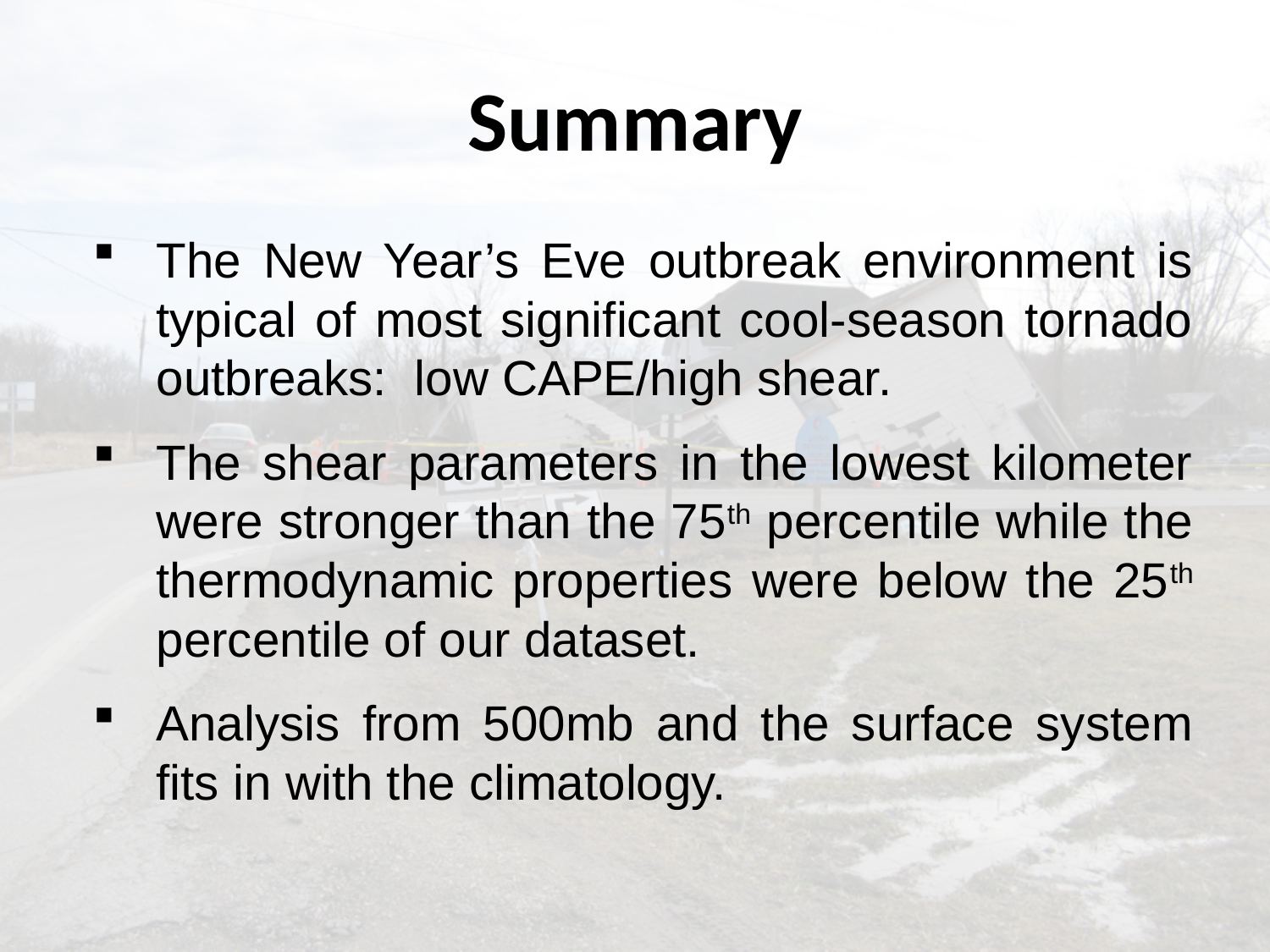

# Summary
The New Year’s Eve outbreak environment is typical of most significant cool-season tornado outbreaks:  low CAPE/high shear.
The shear parameters in the lowest kilometer were stronger than the 75th percentile while the thermodynamic properties were below the 25th percentile of our dataset.
Analysis from 500mb and the surface system fits in with the climatology.